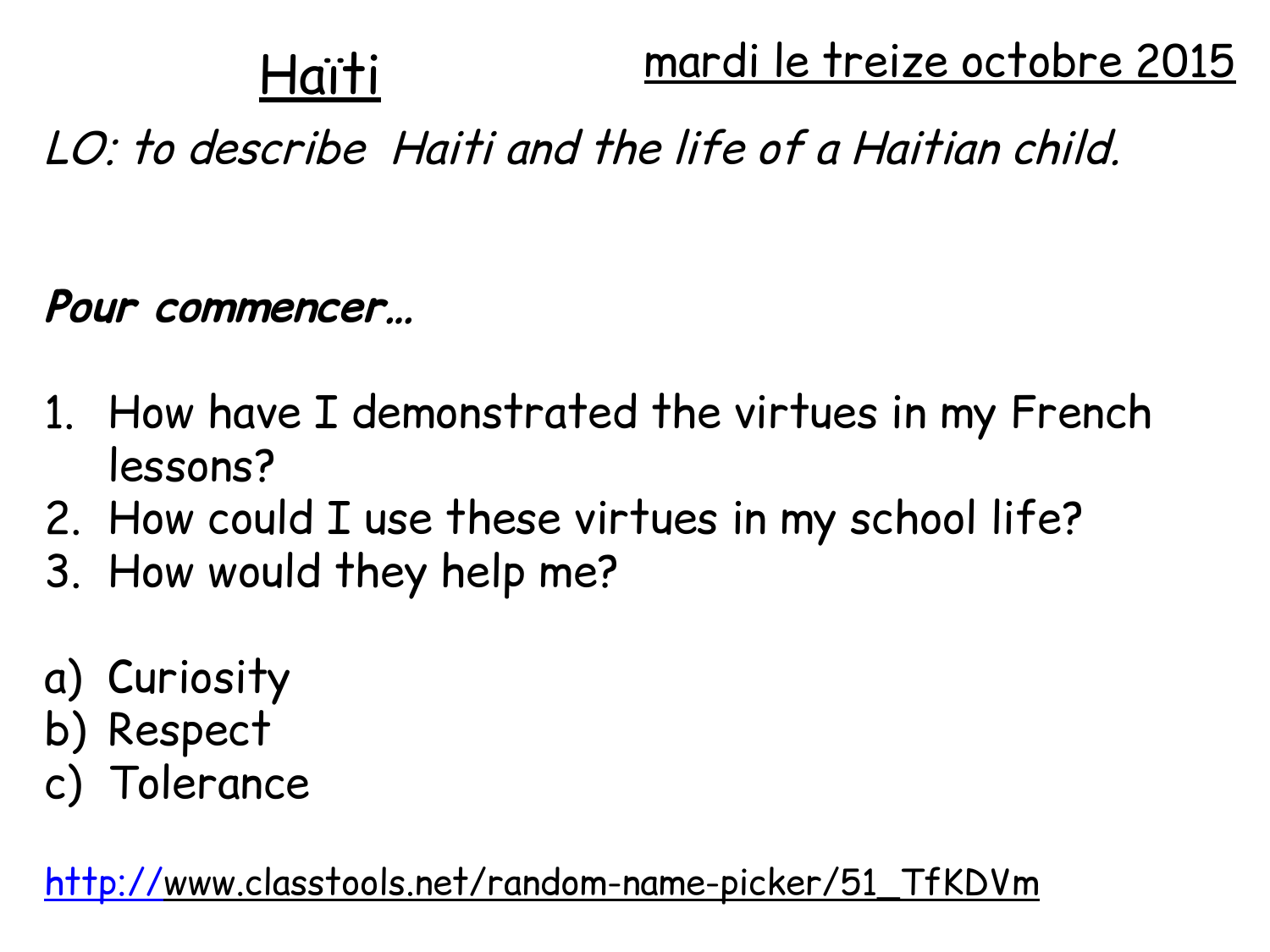

mardi le treize octobre 2015
Haïti
LO: to describe  Haiti and the life of a Haitian child.

Pour commencer…

How have I demonstrated the virtues in my French lessons?
How could I use these virtues in my school life?
How would they help me?

Curiosity
Respect
Tolerance

http://www.classtools.net/random-name-picker/51_TfKDVm